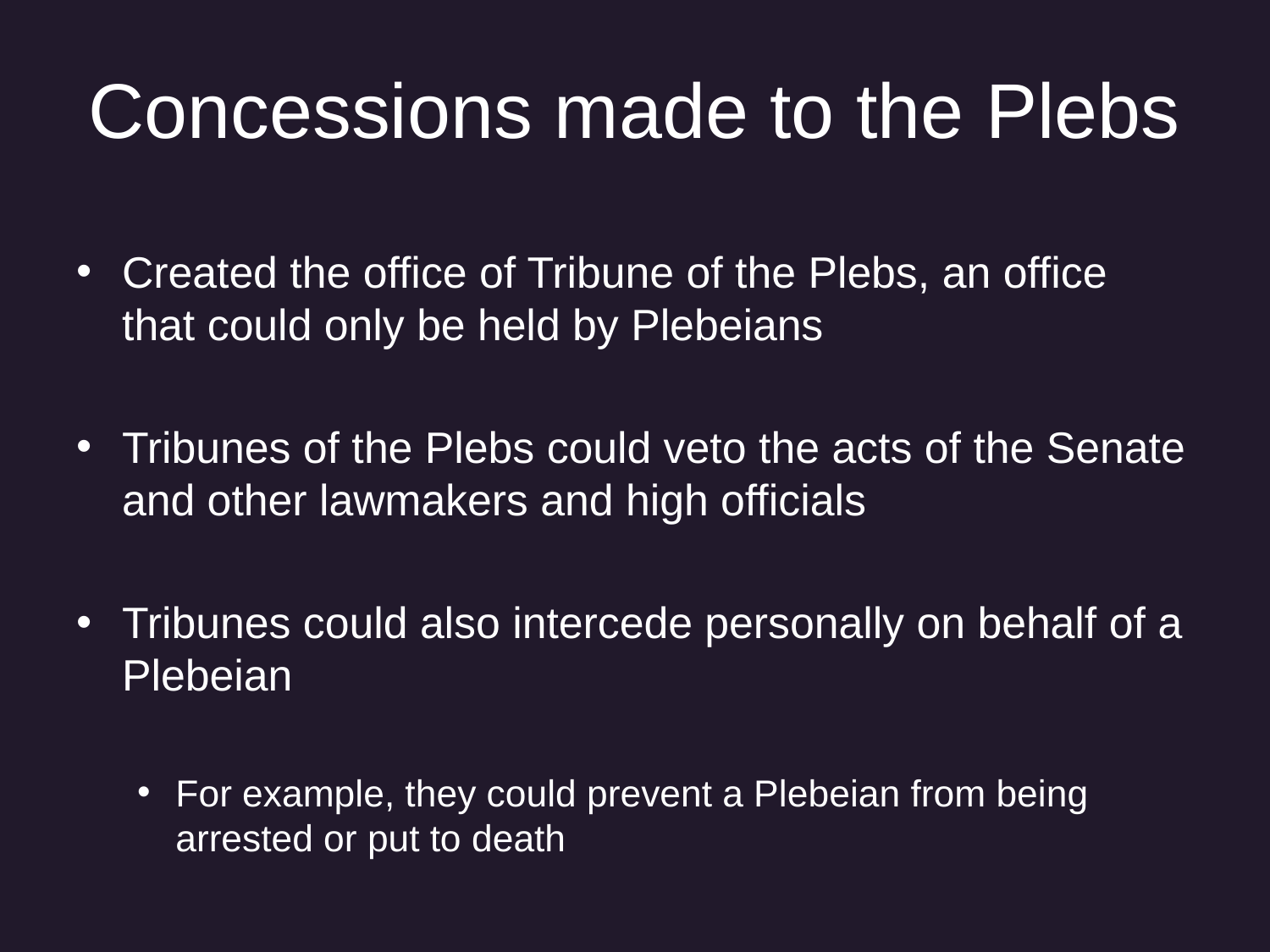

# Concessions made to the Plebs
Created the office of Tribune of the Plebs, an office that could only be held by Plebeians

Tribunes of the Plebs could veto the acts of the Senate and other lawmakers and high officials

Tribunes could also intercede personally on behalf of a Plebeian

For example, they could prevent a Plebeian from being arrested or put to death